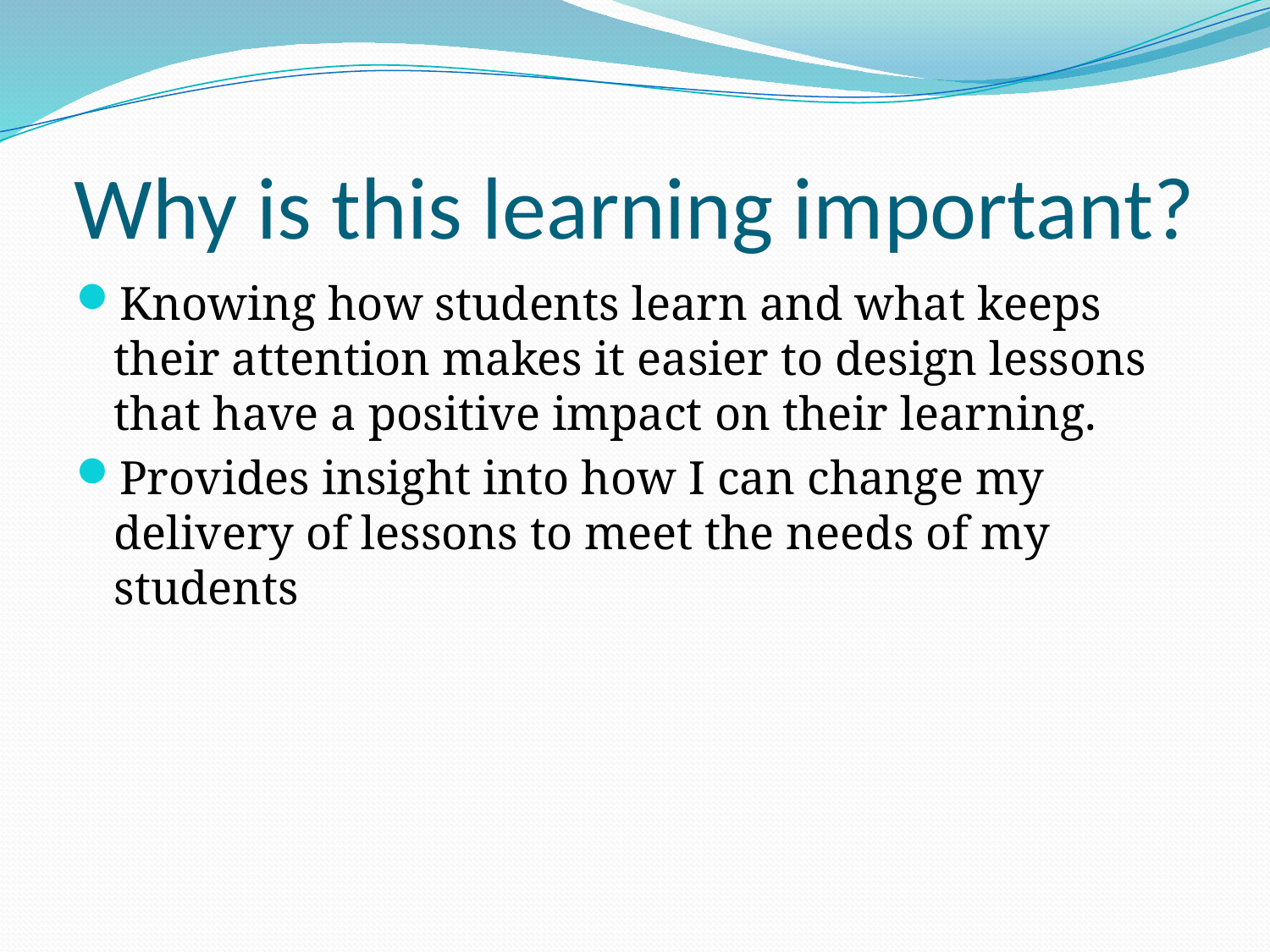

# Why is this learning important?
Knowing how students learn and what keeps their attention makes it easier to design lessons that have a positive impact on their learning.
Provides insight into how I can change my delivery of lessons to meet the needs of my students